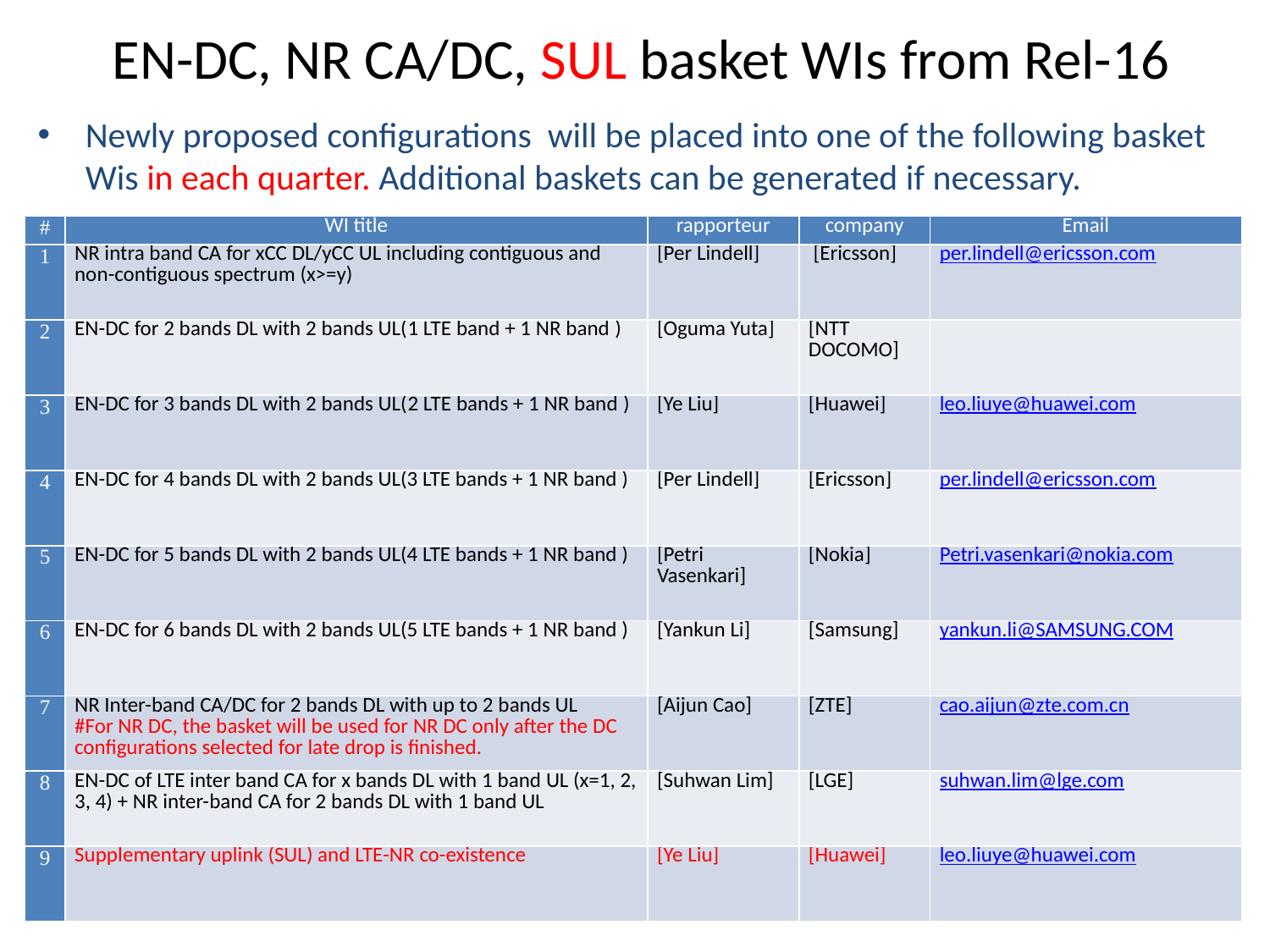

# EN-DC, NR CA/DC, SUL basket WIs from Rel-16
Newly proposed configurations  will be placed into one of the following basket Wis in each quarter. Additional baskets can be generated if necessary.
| # | WI title | rapporteur | company | Email |
| --- | --- | --- | --- | --- |
| 1 | NR intra band CA for xCC DL/yCC UL including contiguous and non-contiguous spectrum (x>=y) | [Per Lindell] | [Ericsson] | per.lindell@ericsson.com |
| 2 | EN-DC for 2 bands DL with 2 bands UL(1 LTE band + 1 NR band ) | [Oguma Yuta] | [NTT DOCOMO] |  |
| 3 | EN-DC for 3 bands DL with 2 bands UL(2 LTE bands + 1 NR band ) | [Ye Liu] | [Huawei] | leo.liuye@huawei.com |
| 4 | EN-DC for 4 bands DL with 2 bands UL(3 LTE bands + 1 NR band ) | [Per Lindell] | [Ericsson] | per.lindell@ericsson.com |
| 5 | EN-DC for 5 bands DL with 2 bands UL(4 LTE bands + 1 NR band ) | [Petri Vasenkari] | [Nokia] | Petri.vasenkari@nokia.com |
| 6 | EN-DC for 6 bands DL with 2 bands UL(5 LTE bands + 1 NR band ) | [Yankun Li] | [Samsung] | yankun.li@SAMSUNG.COM |
| 7 | NR Inter-band CA/DC for 2 bands DL with up to 2 bands UL #For NR DC, the basket will be used for NR DC only after the DC configurations selected for late drop is finished. | [Aijun Cao] | [ZTE] | cao.aijun@zte.com.cn |
| 8 | EN-DC of LTE inter band CA for x bands DL with 1 band UL (x=1, 2, 3, 4) + NR inter-band CA for 2 bands DL with 1 band UL | [Suhwan Lim] | [LGE] | suhwan.lim@lge.com |
| 9 | Supplementary uplink (SUL) and LTE-NR co-existence | [Ye Liu] | [Huawei] | leo.liuye@huawei.com |
Slide 3